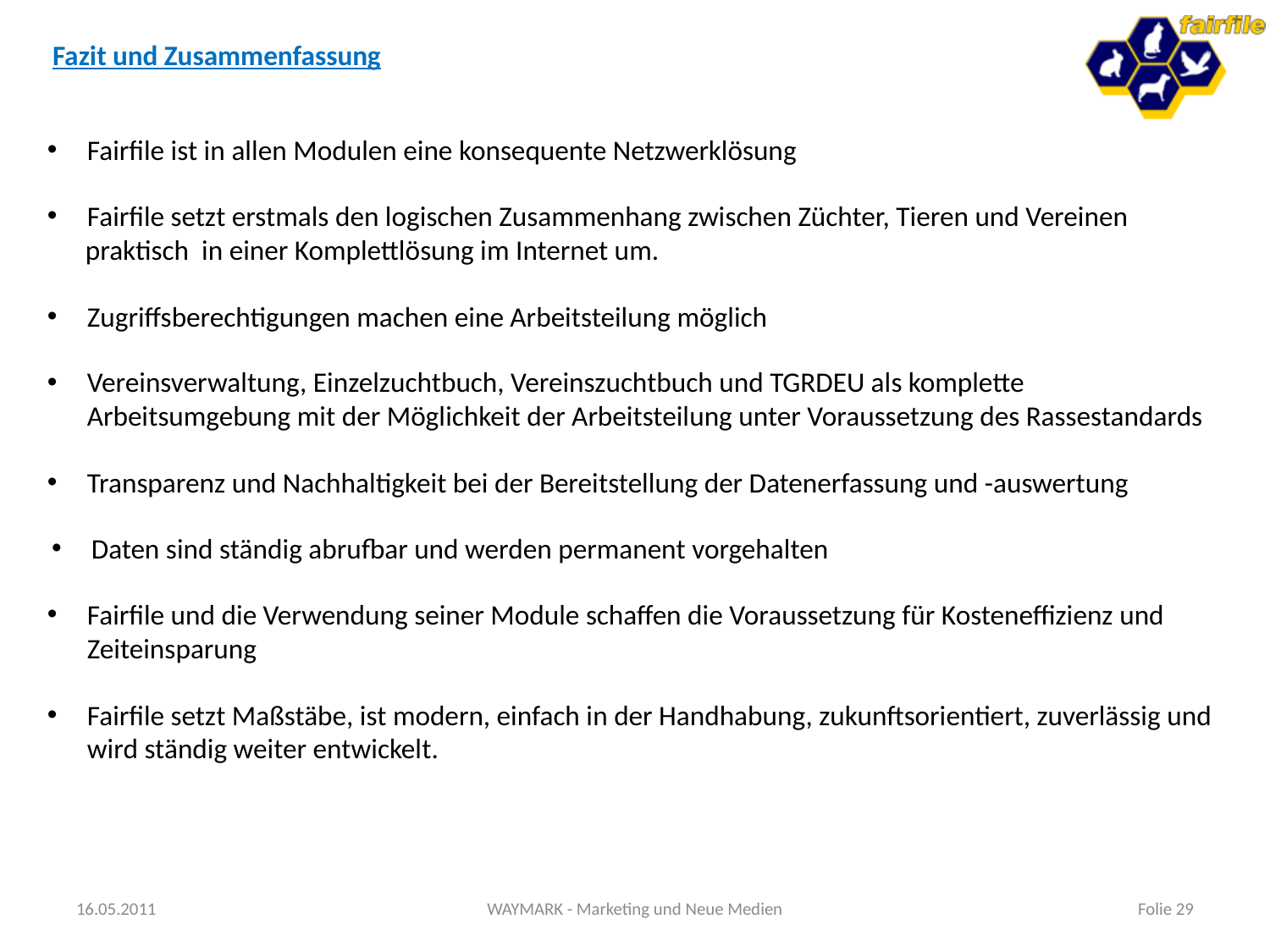

Fazit und Zusammenfassung
Fairfile ist in allen Modulen eine konsequente Netzwerklösung
Fairfile setzt erstmals den logischen Zusammenhang zwischen Züchter, Tieren und Vereinen
      praktisch  in einer Komplettlösung im Internet um.
Zugriffsberechtigungen machen eine Arbeitsteilung möglich
Vereinsverwaltung, Einzelzuchtbuch, Vereinszuchtbuch und TGRDEU als komplette Arbeitsumgebung mit der Möglichkeit der Arbeitsteilung unter Voraussetzung des Rassestandards
Transparenz und Nachhaltigkeit bei der Bereitstellung der Datenerfassung und -auswertung
Daten sind ständig abrufbar und werden permanent vorgehalten
Fairfile und die Verwendung seiner Module schaffen die Voraussetzung für Kosteneffizienz und Zeiteinsparung
Fairfile setzt Maßstäbe, ist modern, einfach in der Handhabung, zukunftsorientiert, zuverlässig und wird ständig weiter entwickelt.
16.05.2011
WAYMARK - Marketing und Neue Medien
Folie 29